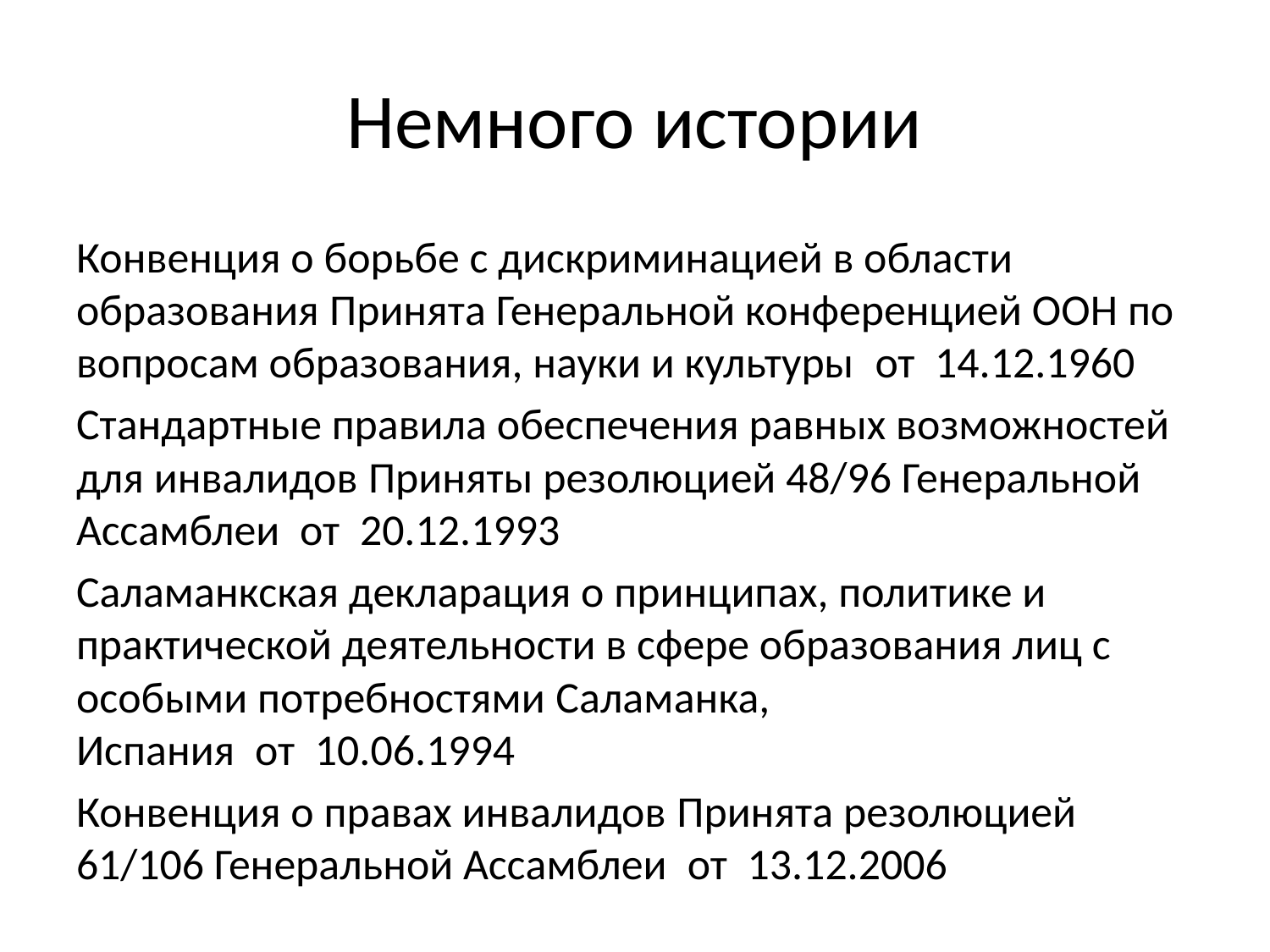

# Немного истории
Конвенция о борьбе с дискриминацией в области образования Принята Генеральной конференцией ООН по вопросам образования, науки и культуры  от  14.12.1960
Стандартные правила обеспечения равных возможностей для инвалидов Приняты резолюцией 48/96 Генеральной Ассамблеи  от  20.12.1993
Саламанкская декларация о принципах, политике и практической деятельности в сфере образования лиц с особыми потребностями Саламанка, Испания  от  10.06.1994
Конвенция о правах инвалидов Принята резолюцией 61/106 Генеральной Ассамблеи  от  13.12.2006